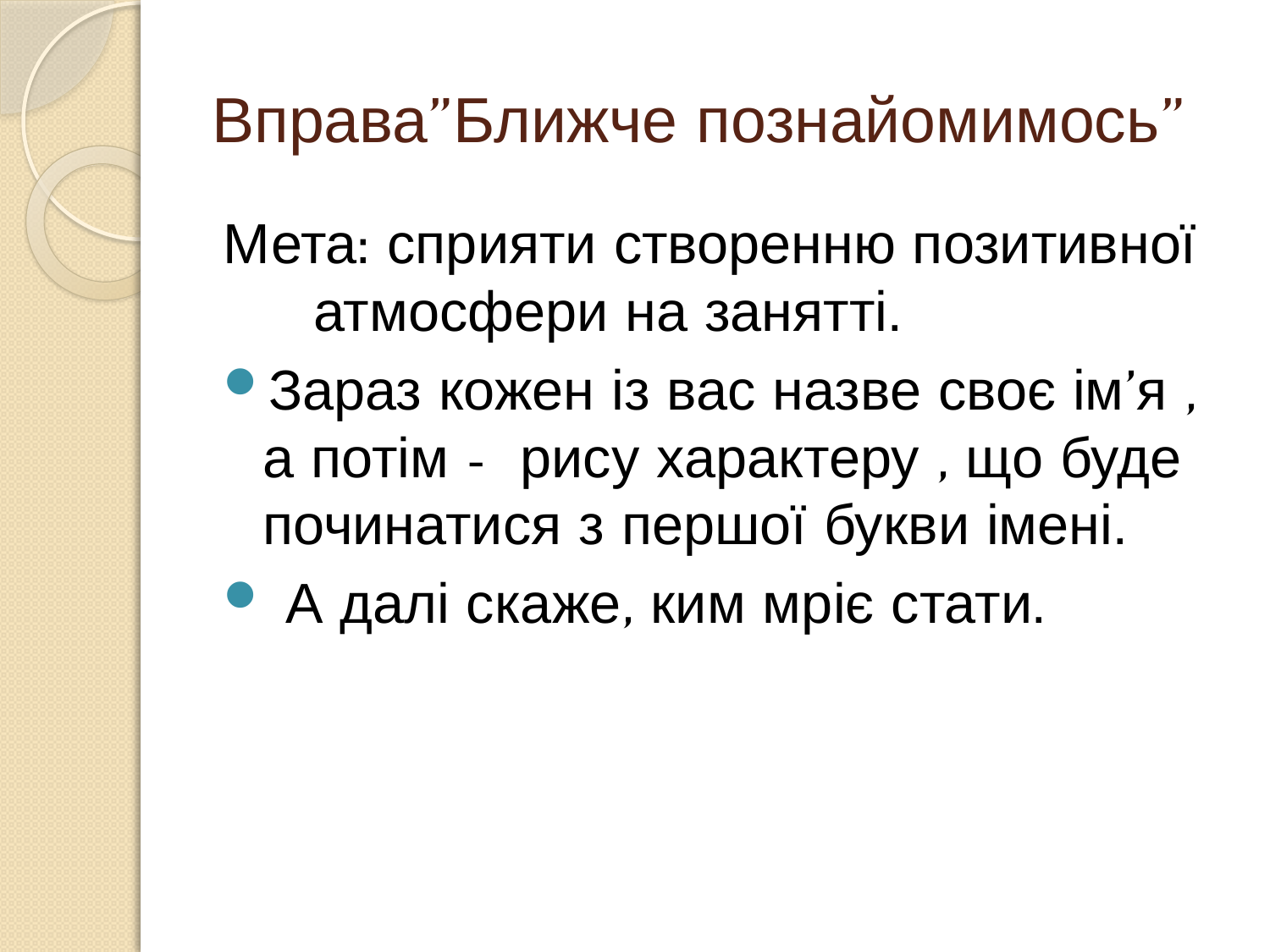

# Вправа”Ближче познайомимось”
Мета: сприяти створенню позитивної     атмосфери на занятті.
Зараз кожен із вас назве своє ім’я , а потім -  рису характеру , що буде починатися з першої букви імені.
 А далі скаже, ким мріє стати.